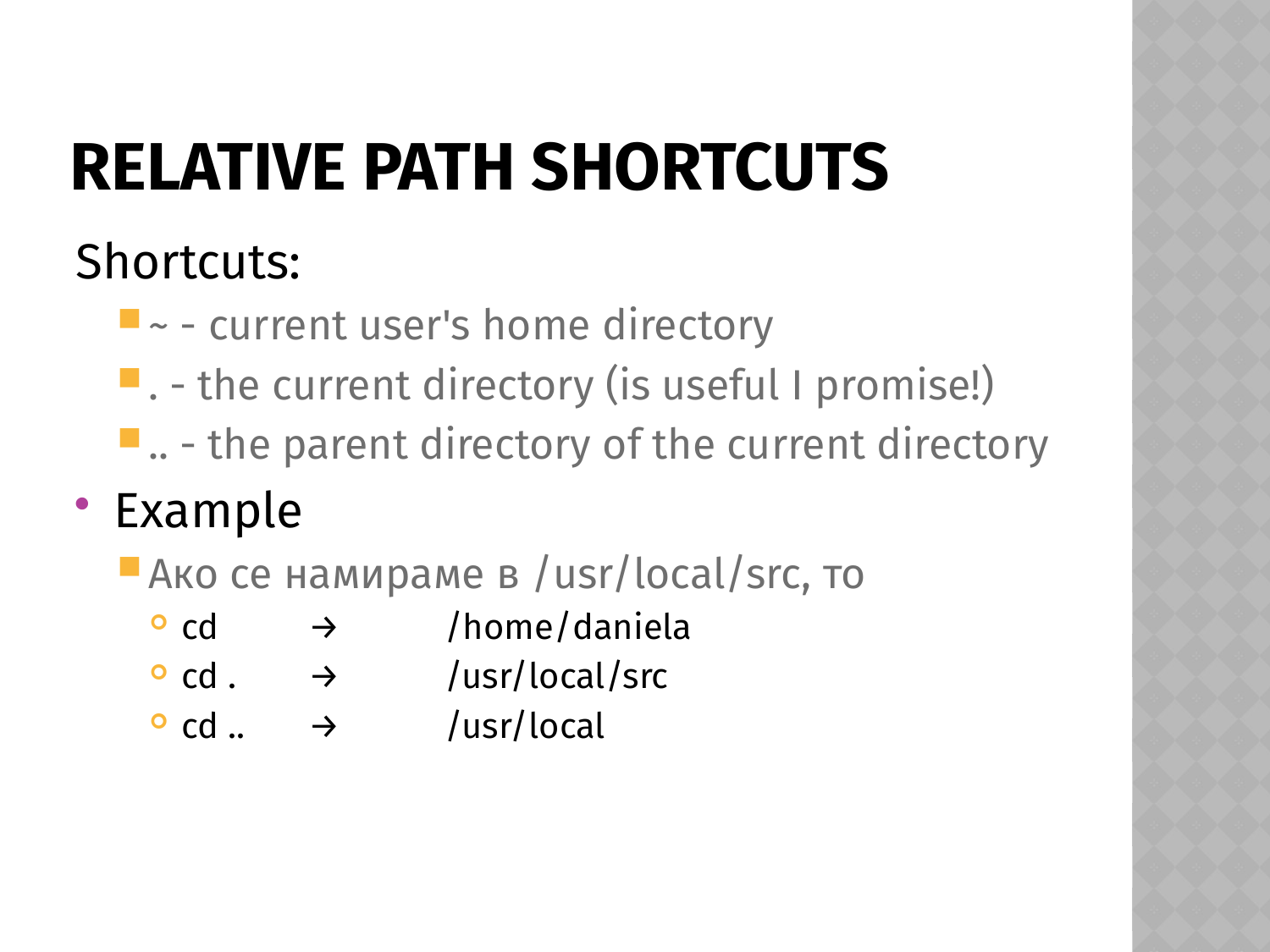

# Relative Path Shortcuts
Shortcuts:
~ - current user's home directory
. - the current directory (is useful I promise!)
.. - the parent directory of the current directory
Example
Ако се намираме в /usr/local/src, то
cd 	→	 /home/daniela
cd . 	→	 /usr/local/src
cd .. 	→	 /usr/local